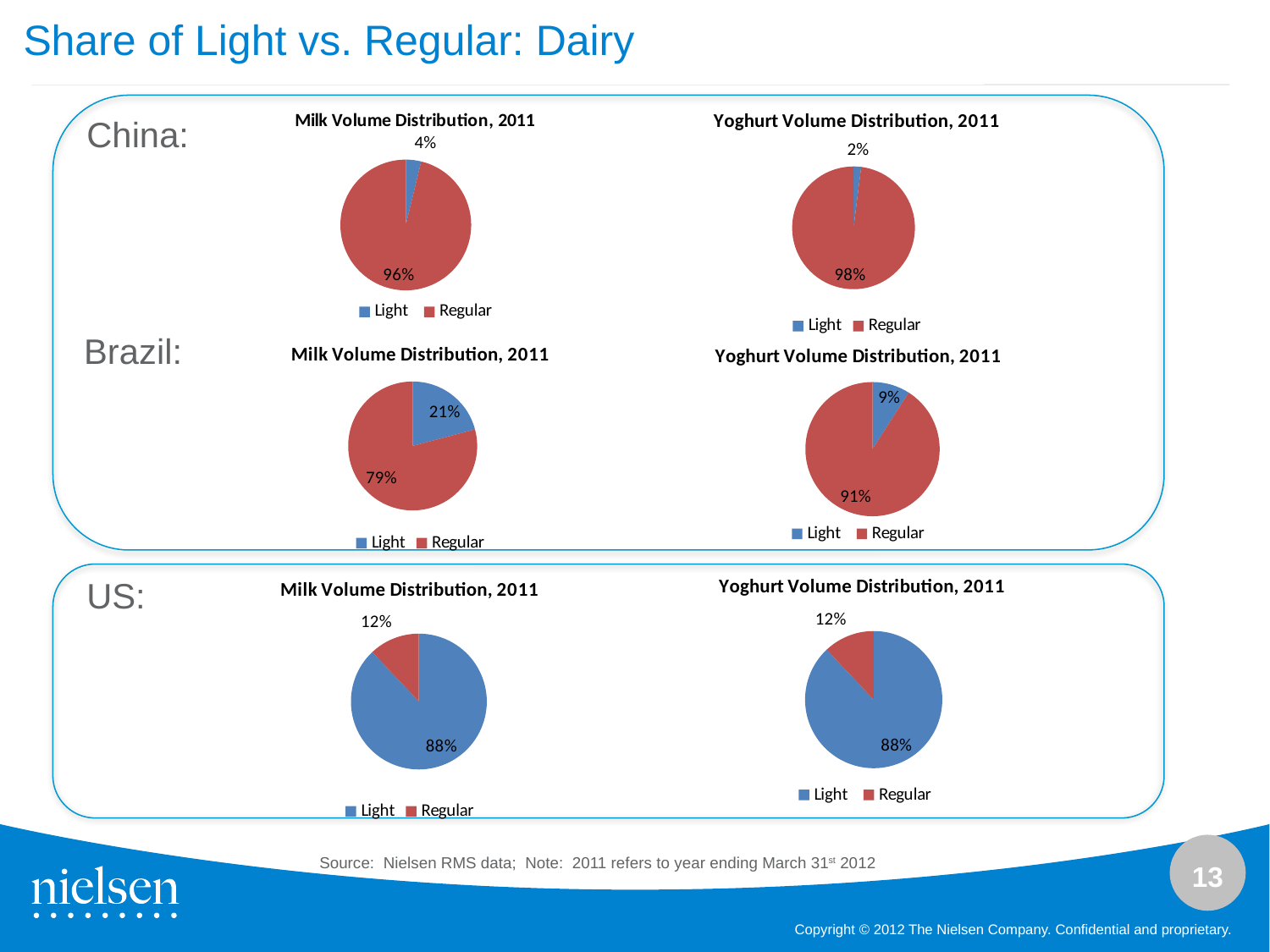

# Share of Light vs. Regular: Dairy

### Chart: Milk Volume Distribution, 2011

| Category |  |
|---|---|
| Light | 0.03799316094111675 |
| Regular | 0.9620068390588877 |

### Chart: Yoghurt Volume Distribution, 2011

| Category |  |
|---|---|
| Light | 0.020015387995104286 |
| Regular | 0.979984612004902 |
China:
Brazil:

### Chart: Milk Volume Distribution, 2011

| Category |  |
|---|---|
| Light | 0.2087337314139877 |
| Regular | 0.7912662685860125 |

### Chart: Yoghurt Volume Distribution, 2011

| Category |  |
|---|---|
| Light | 0.09082663322522656 |
| Regular | 0.9091733667747738 |

### Chart: Yoghurt Volume Distribution, 2011

| Category |  |
|---|---|
| Light | 0.8798827243680661 |
| Regular | 0.1201172756319342 |

### Chart: Milk Volume Distribution, 2011

| Category |  |
|---|---|
| Light | 0.8798827243680661 |
| Regular | 0.1201172756319342 |
US:
Source:  Nielsen RMS data;  Note:  2011 refers to year ending March 31st 2012